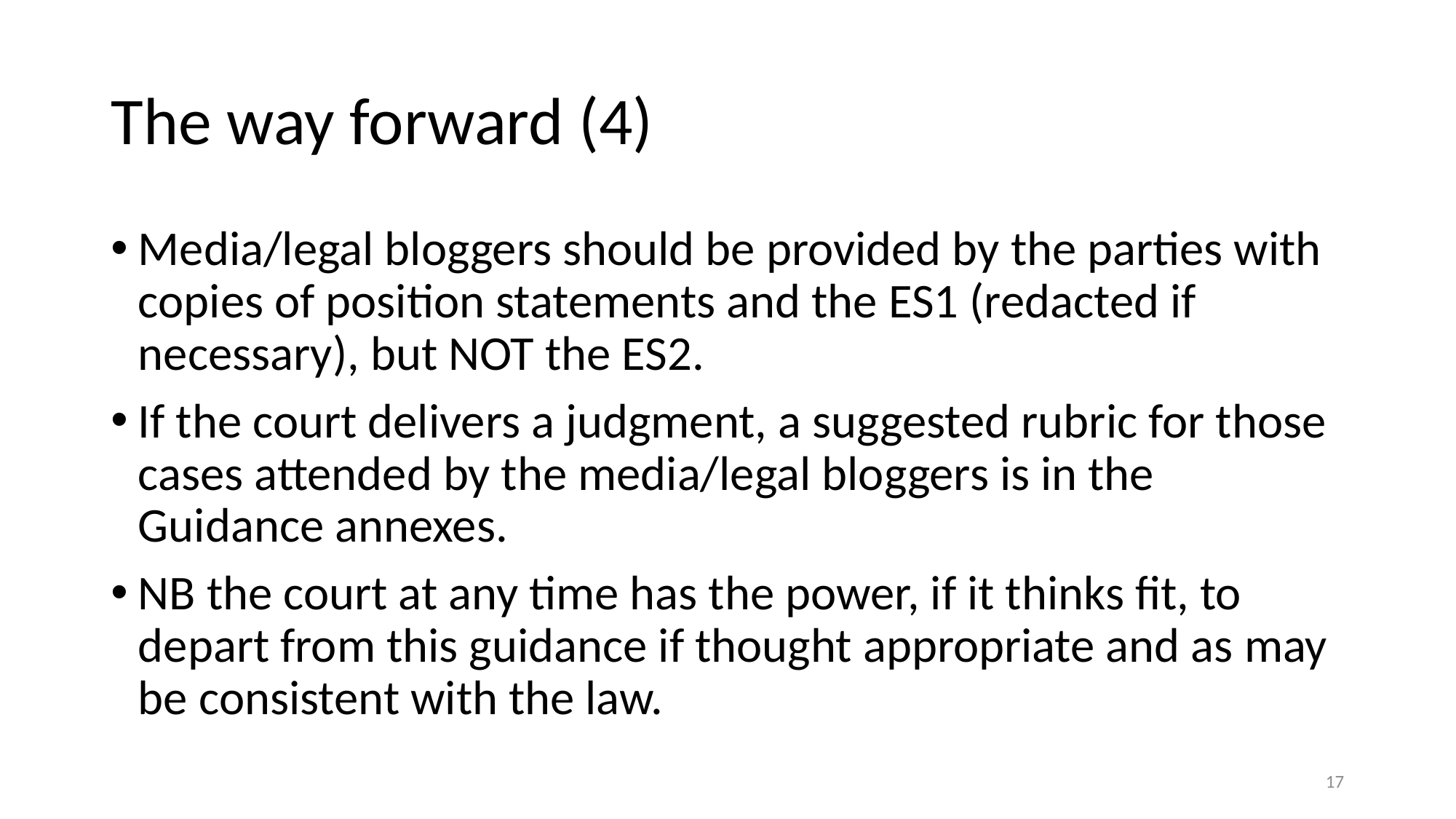

# The way forward (4)
Media/legal bloggers should be provided by the parties with copies of position statements and the ES1 (redacted if necessary), but NOT the ES2.
If the court delivers a judgment, a suggested rubric for those cases attended by the media/legal bloggers is in the Guidance annexes.
NB the court at any time has the power, if it thinks fit, to depart from this guidance if thought appropriate and as may be consistent with the law.
17